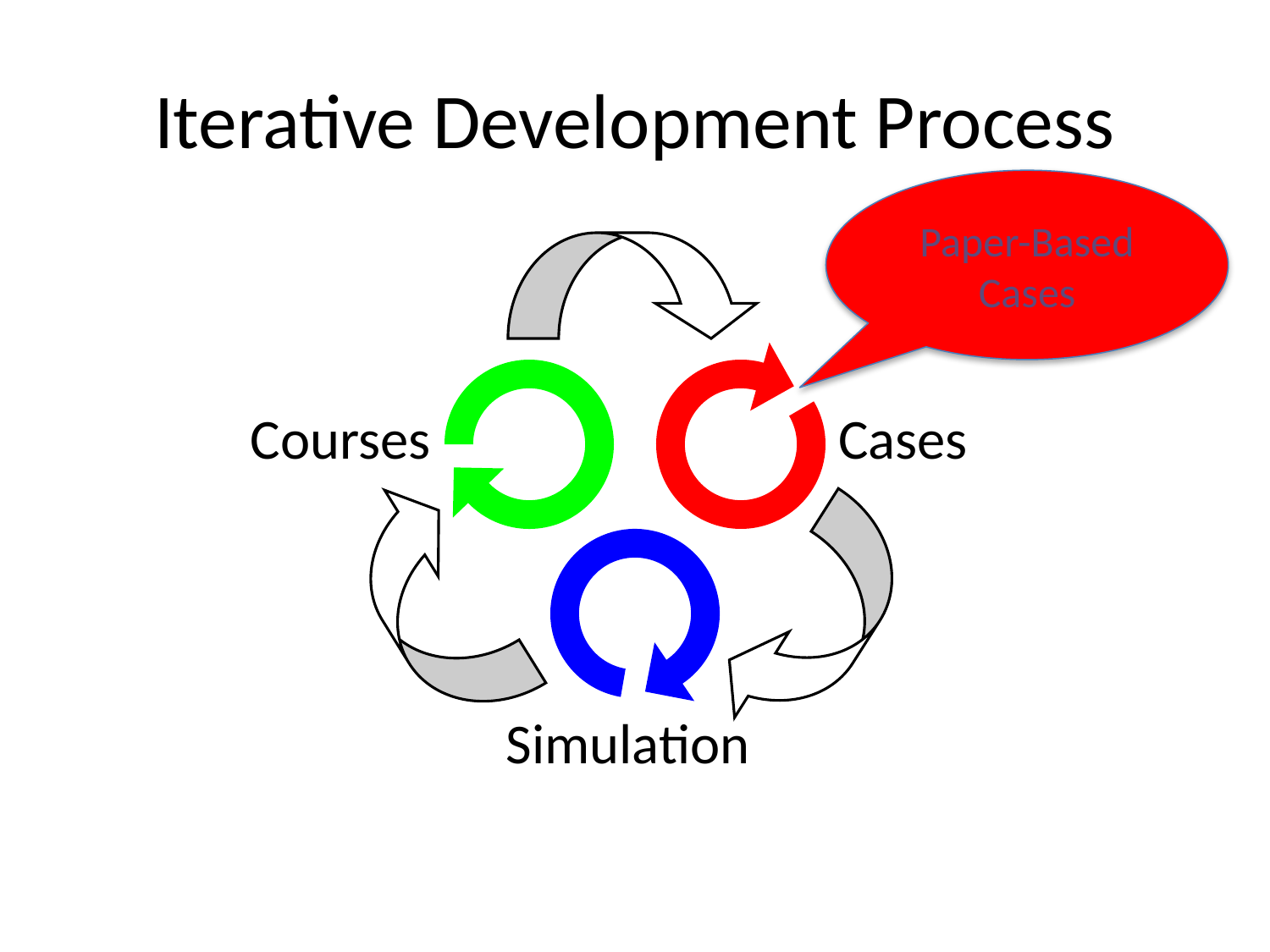

# Iterative Development Process
Paper-Based Cases

Courses
Cases

Simulation